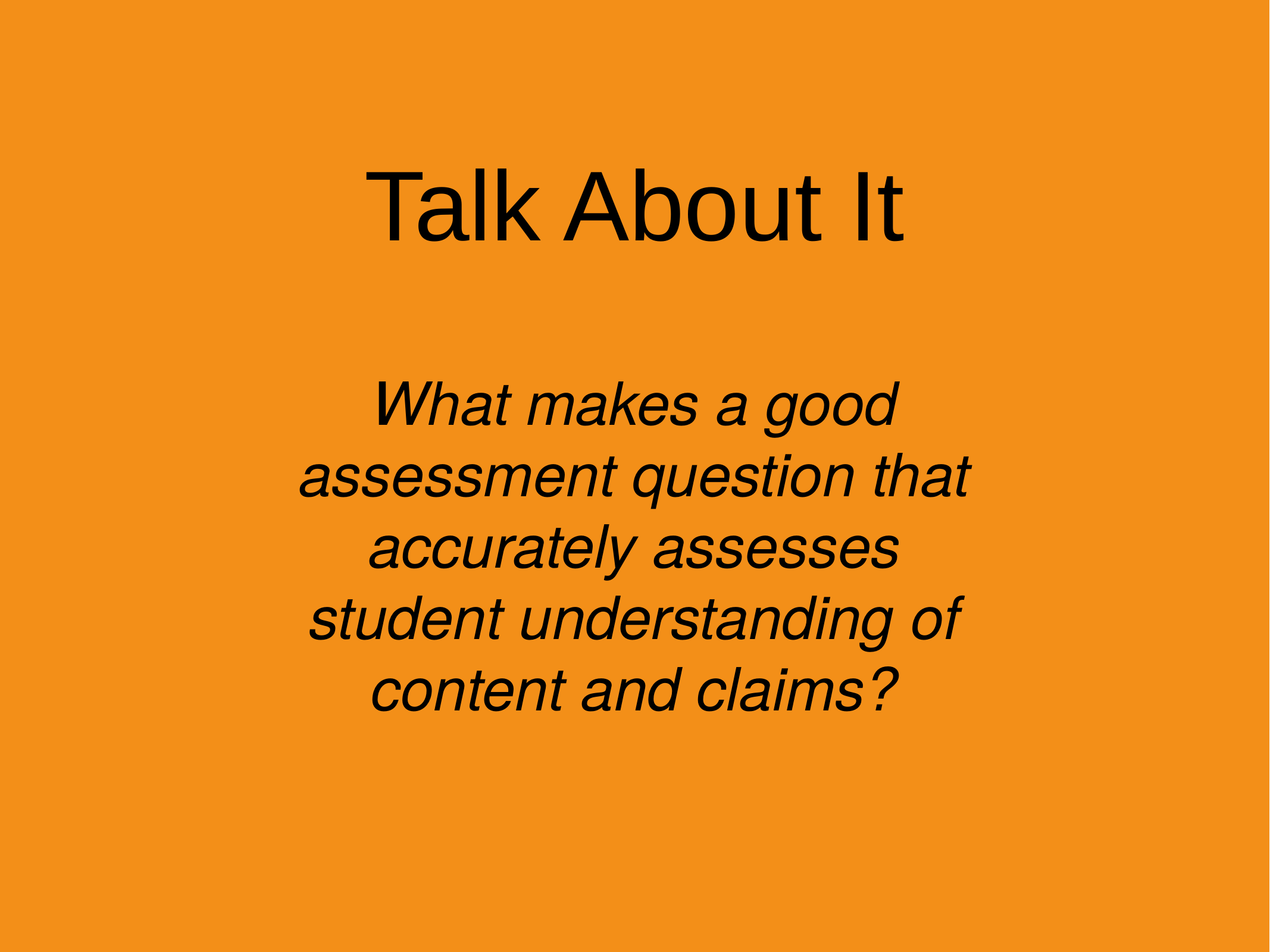

# Talk About It
What makes a good assessment question that accurately assesses student understanding of content and claims?